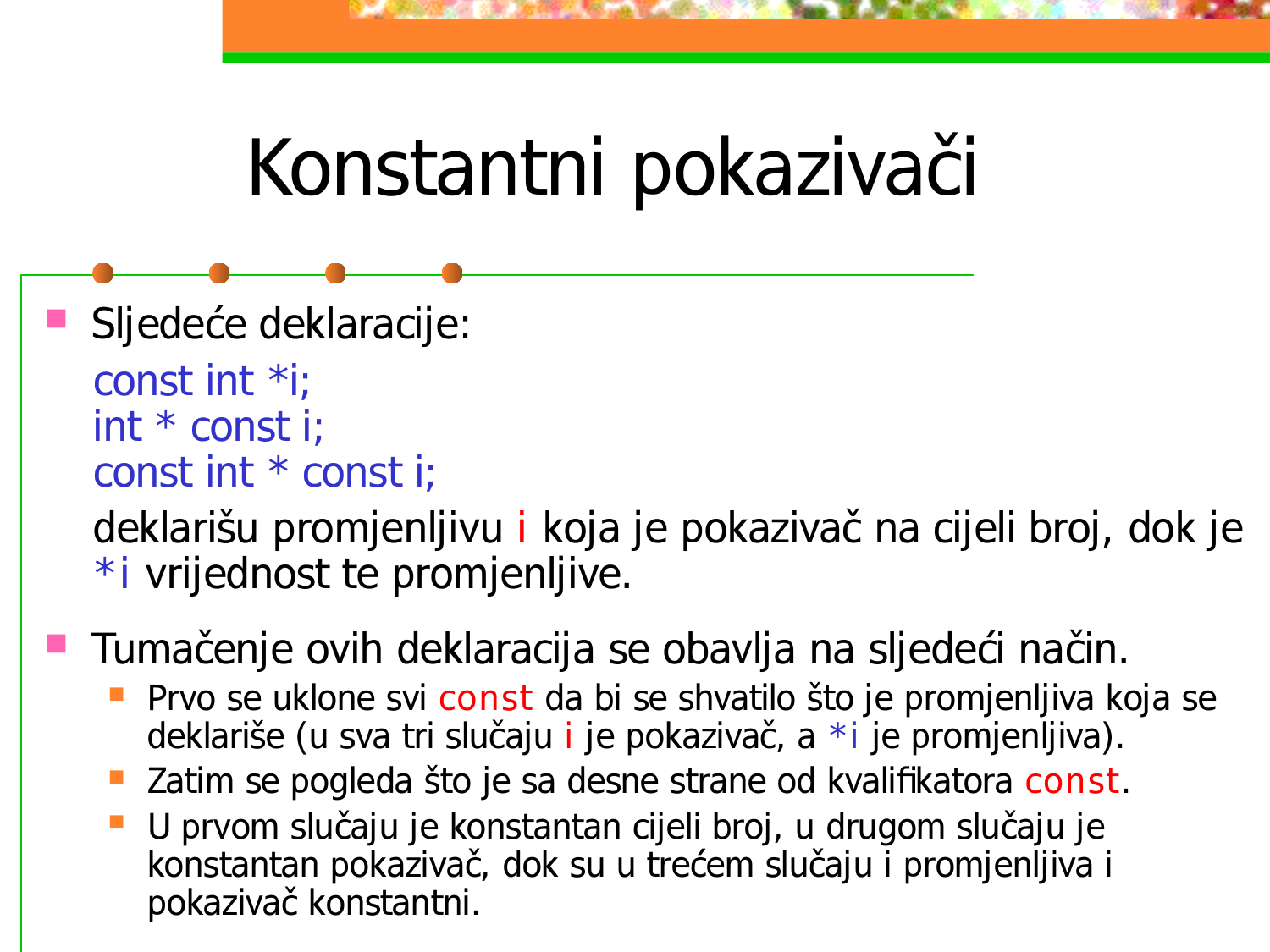

# Konstantni pokazivači
Sljedeće deklaracije:
const int *i;
int * const i;
const int * const i;
deklarišu promjenljivu i koja je pokazivač na cijeli broj, dok je *i vrijednost te promjenljive.
Tumačenje ovih deklaracija se obavlja na sljedeći način.
Prvo se uklone svi const da bi se shvatilo što je promjenljiva koja se deklariše (u sva tri slučaju i je pokazivač, a *i je promjenljiva).
Zatim se pogleda što je sa desne strane od kvalifikatora const.
U prvom slučaju je konstantan cijeli broj, u drugom slučaju je konstantan pokazivač, dok su u trećem slučaju i promjenljiva i pokazivač konstantni.